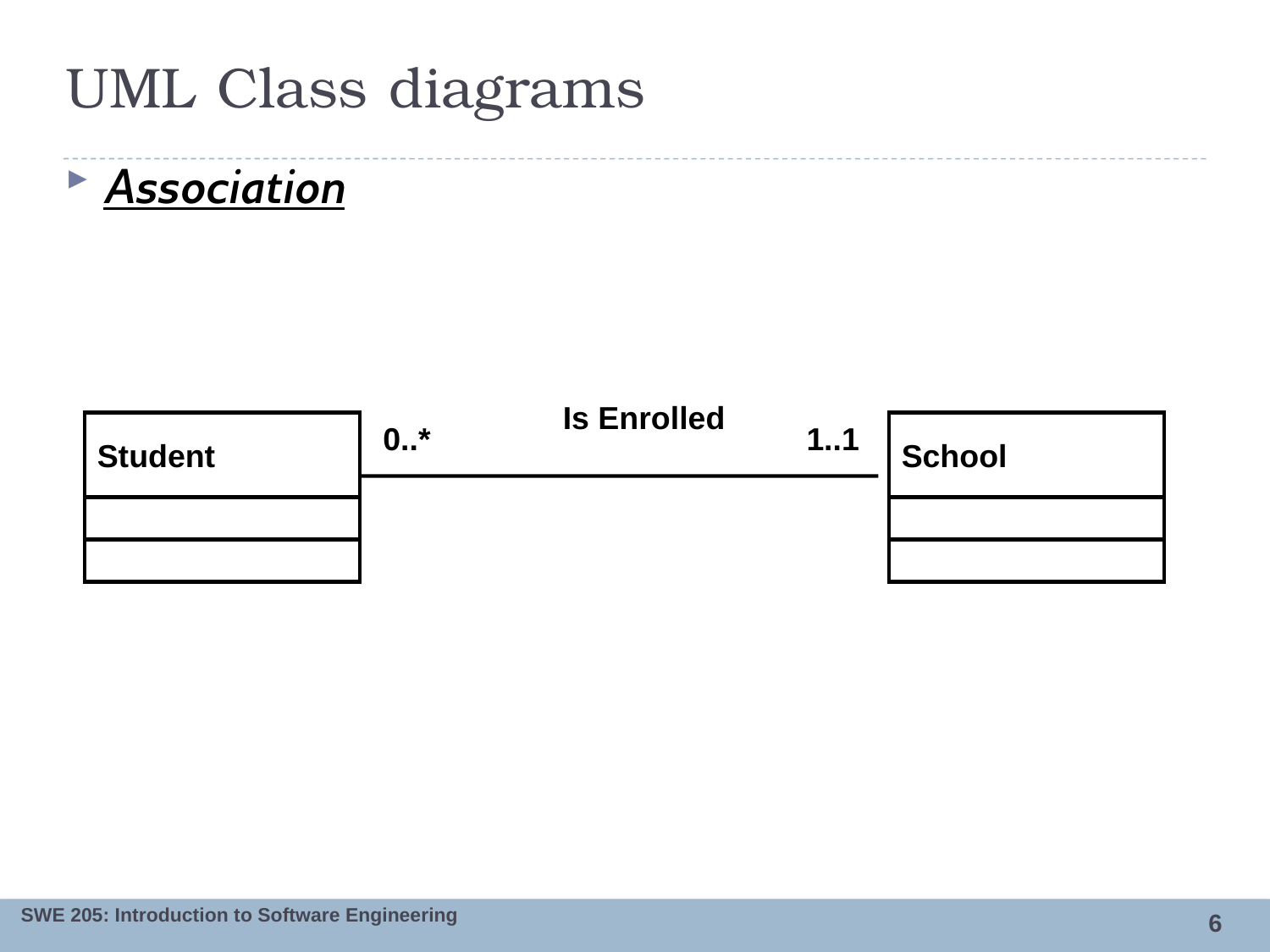

# UML Class diagrams
Association

Is Enrolled
Student
0..*
1..1
School

6